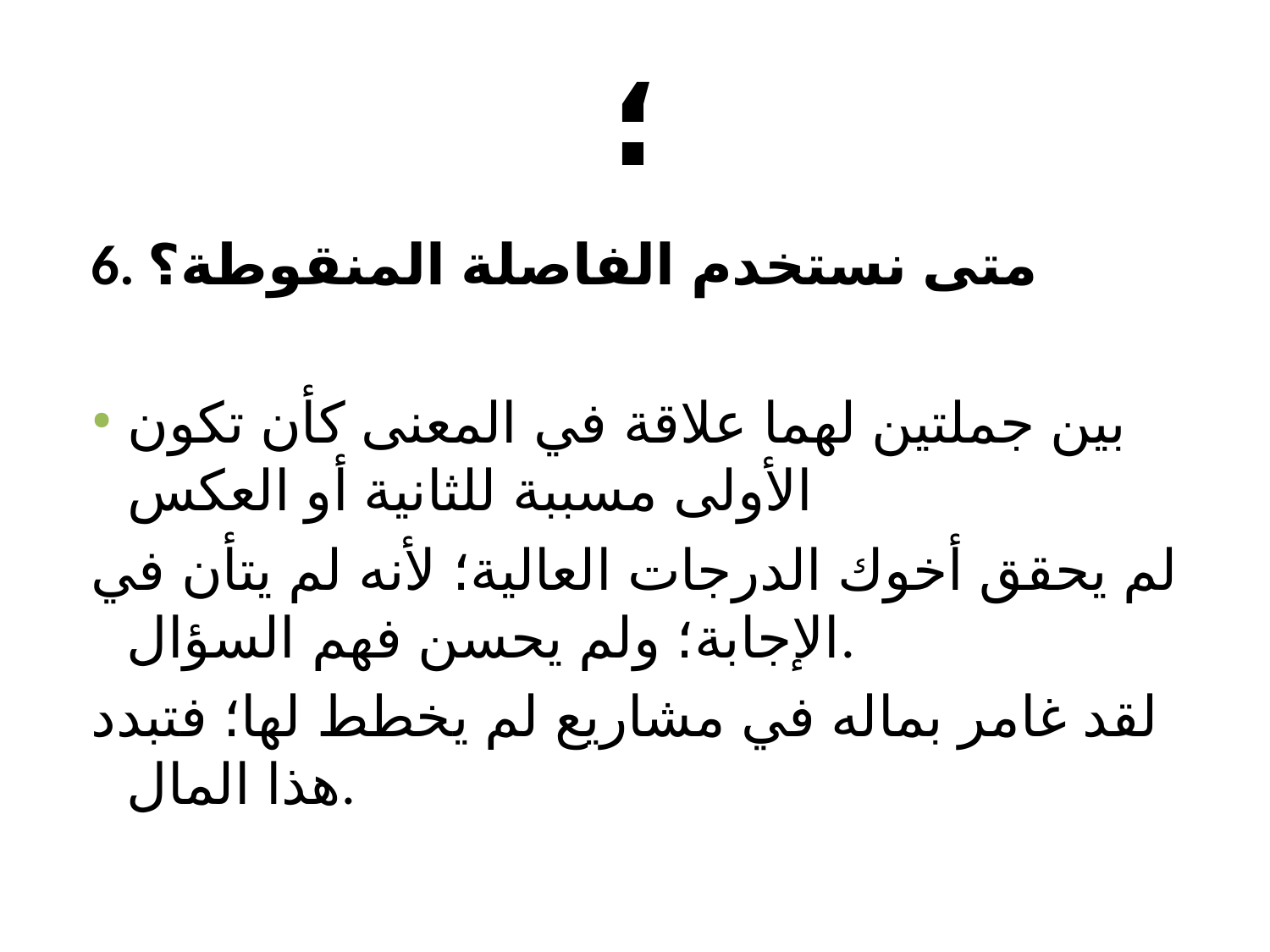

# ؛
6. متى نستخدم الفاصلة المنقوطة؟

بين جملتين لهما علاقة في المعنى كأن تكون الأولى مسببة للثانية أو العكس
لم يحقق أخوك الدرجات العالية؛ لأنه لم يتأن في الإجابة؛ ولم يحسن فهم السؤال.
لقد غامر بماله في مشاريع لم يخطط لها؛ فتبدد هذا المال.